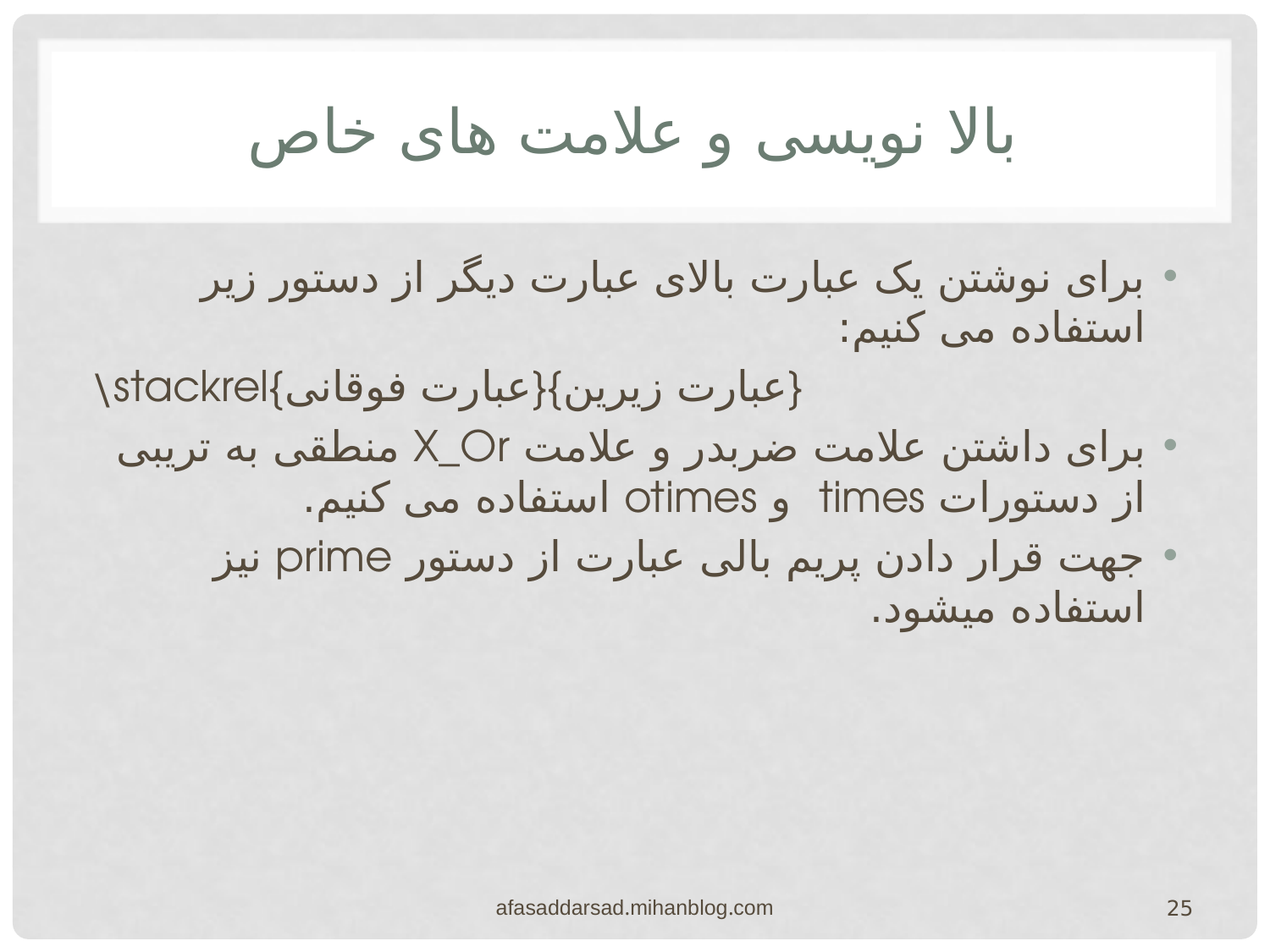

# بالا نویسی و علامت های خاص
برای نوشتن یک عبارت بالای عبارت دیگر از دستور زیر استفاده می کنیم:
\stackrel{عبارت فوقانی}{عبارت زیرین}
برای داشتن علامت ضربدر و علامت X_Or منطقی به تریبی از دستورات times  و otimes استفاده می کنیم.
جهت قرار دادن پریم بالی عبارت از دستور prime نیز استفاده میشود.
afasaddarsad.mihanblog.com
25